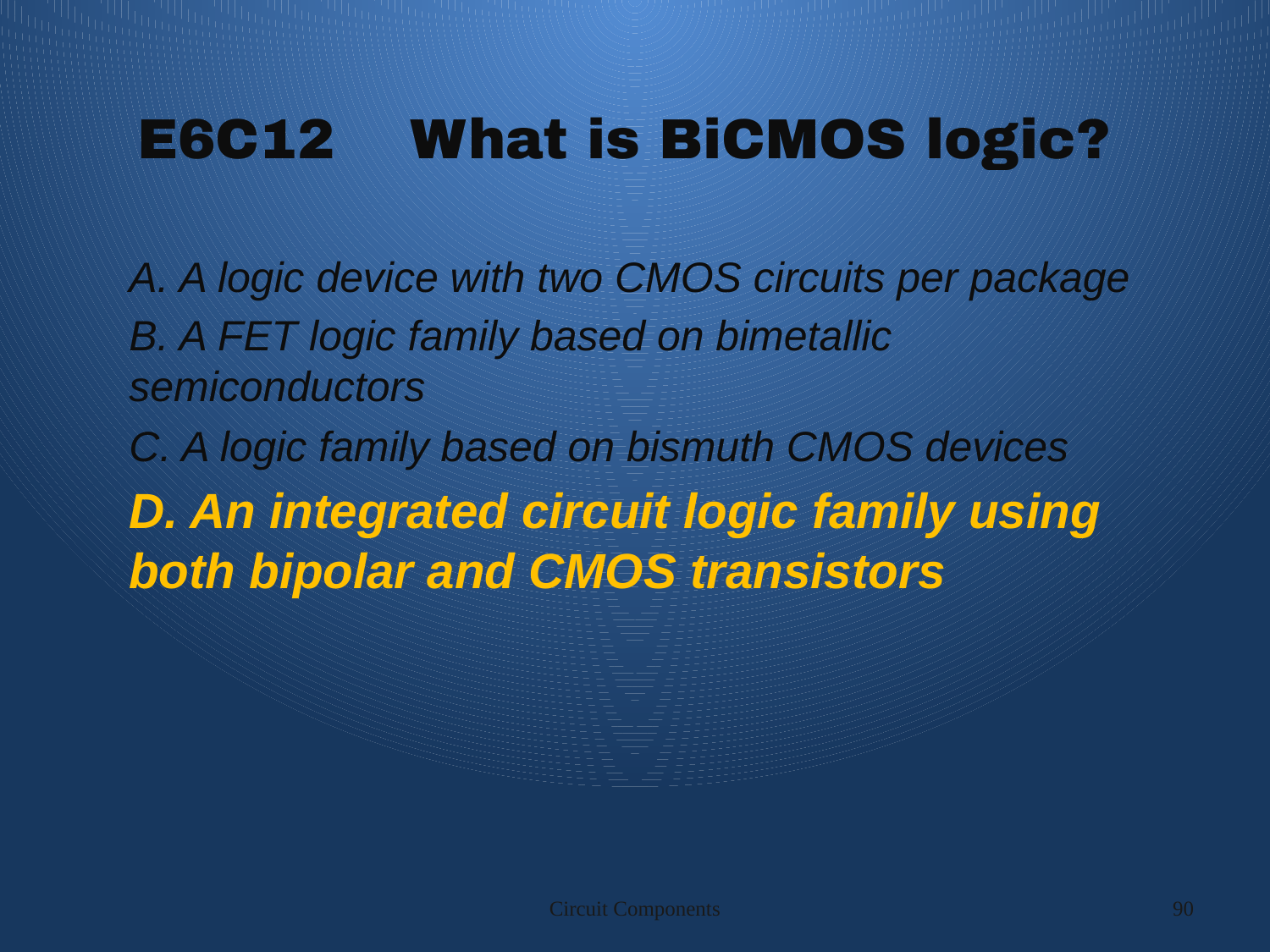

# E6C12    What is BiCMOS logic?
A. A logic device with two CMOS circuits per package
B. A FET logic family based on bimetallic semiconductors
C. A logic family based on bismuth CMOS devices
D. An integrated circuit logic family using both bipolar and CMOS transistors
Circuit Components
90